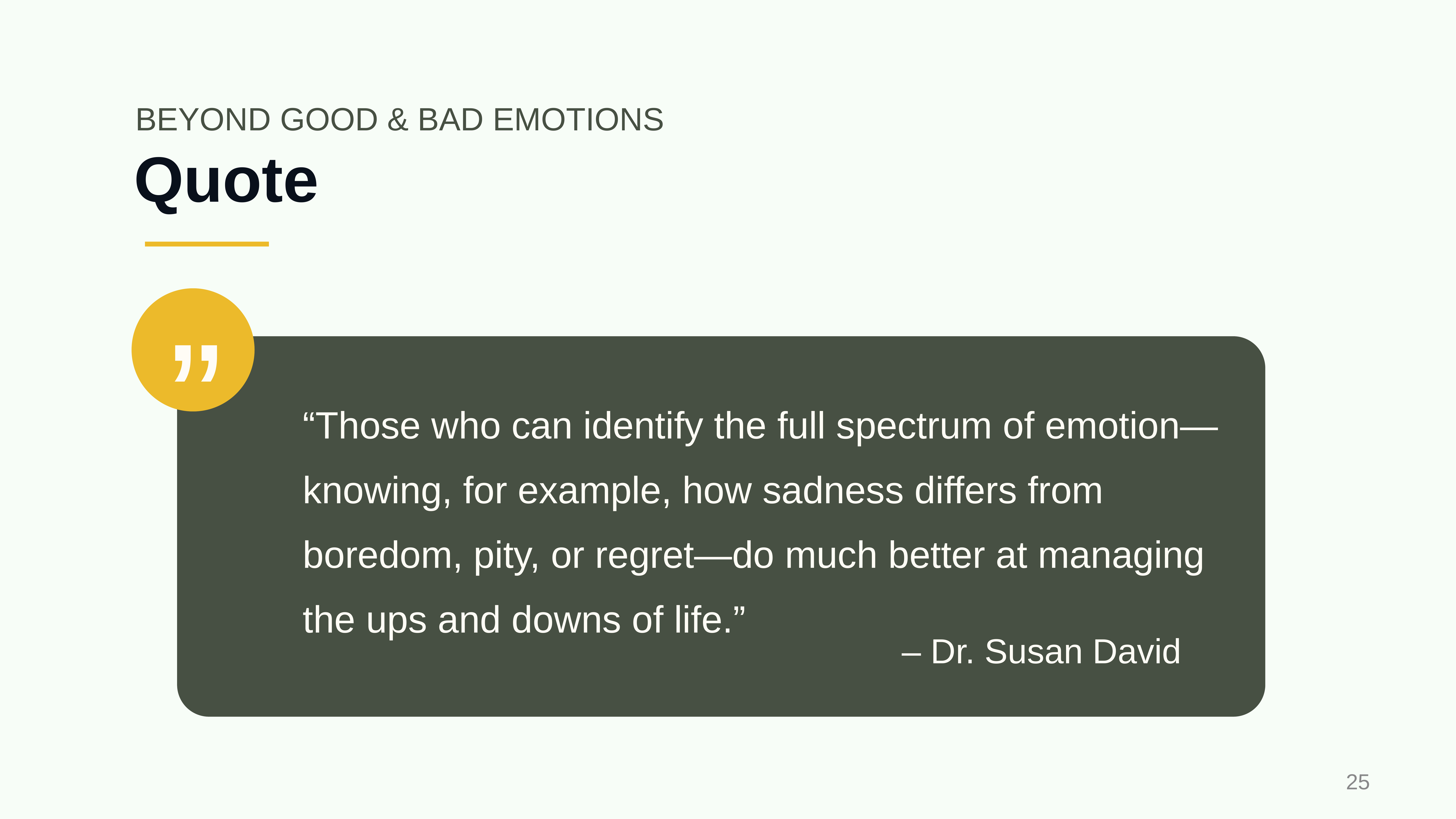

BEYOND GOOD & BAD EMOTIONS
# Quote

”

“Those who can identify the full spectrum of emotion—knowing, for example, how sadness differs from boredom, pity, or regret—do much better at managing the ups and downs of life.”
– Dr. Susan David
25